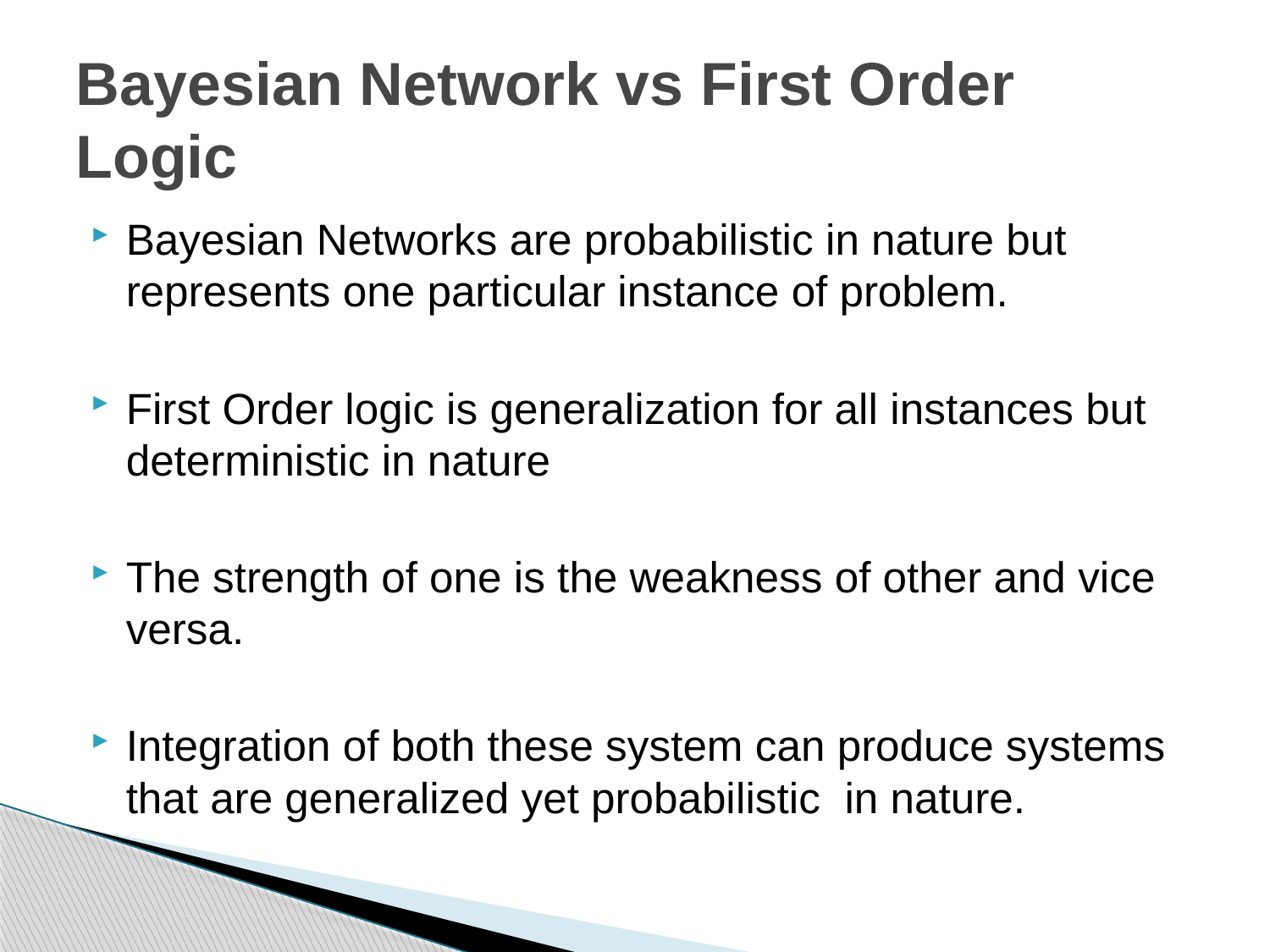

# Bayesian Network vs First Order Logic
Bayesian Networks are probabilistic in nature but represents one particular instance of problem.

First Order logic is generalization for all instances but deterministic in nature

The strength of one is the weakness of other and vice versa.

Integration of both these system can produce systems that are generalized yet probabilistic  in nature.